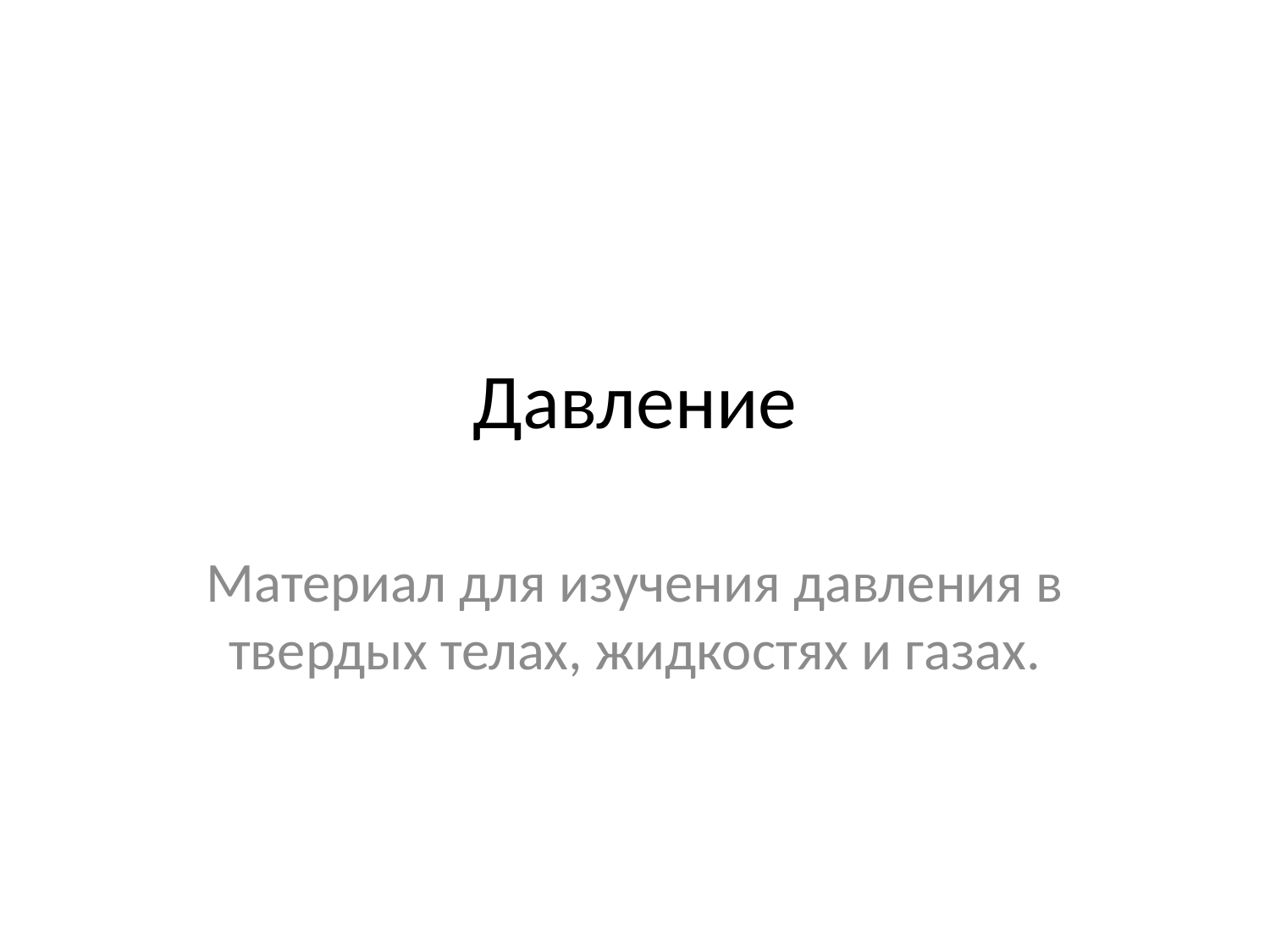

# Давление
Материал для изучения давления в твердых телах, жидкостях и газах.